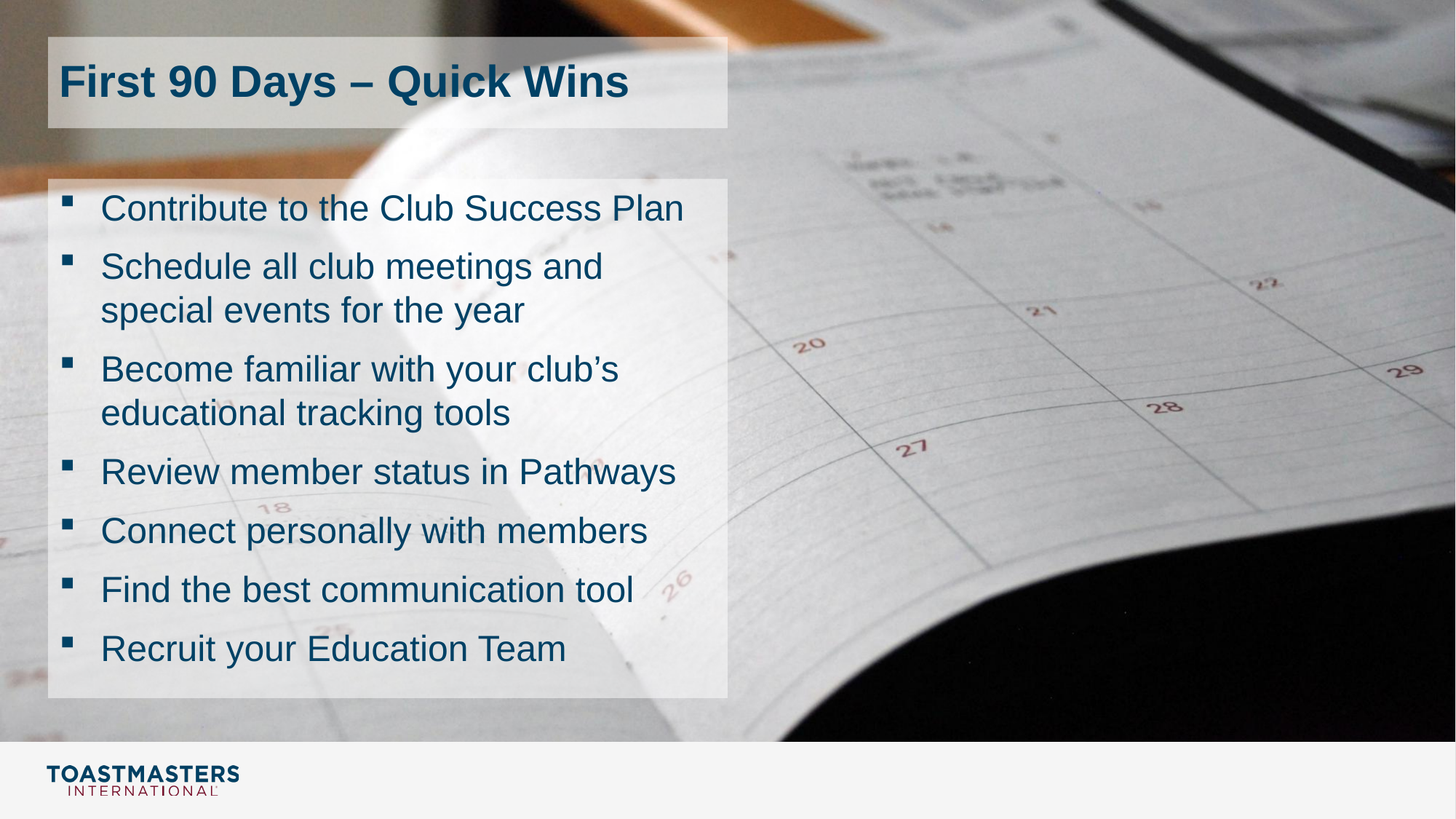

# First 90 Days – Quick Wins
Contribute to the Club Success Plan
Schedule all club meetings and special events for the year
Become familiar with your club’s educational tracking tools
Review member status in Pathways
Connect personally with members
Find the best communication tool
Recruit your Education Team